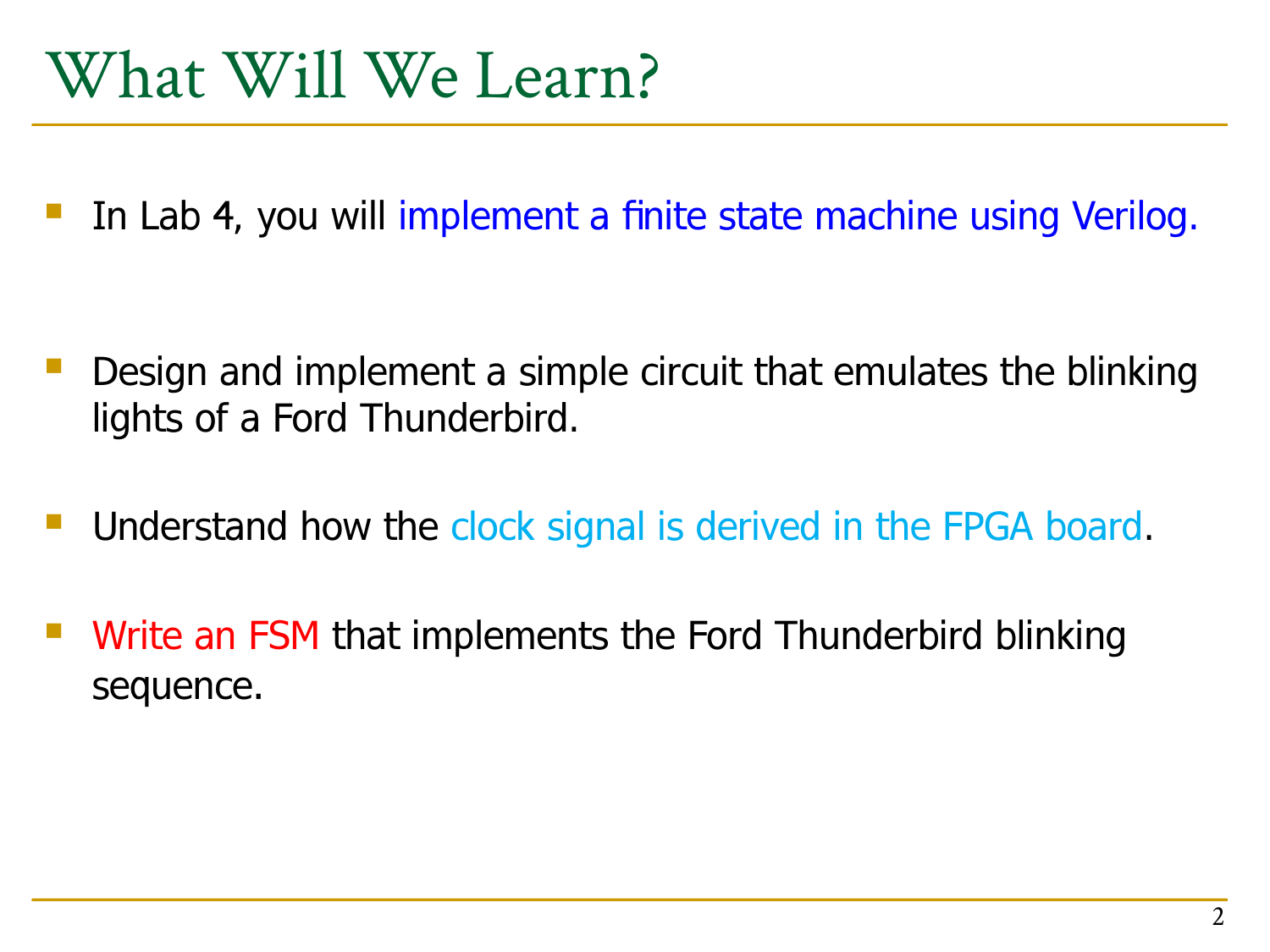

# What Will We Learn?
In Lab 4, you will implement a finite state machine using Verilog.

Design and implement a simple circuit that emulates the blinking lights of a Ford Thunderbird.

Understand how the clock signal is derived in the FPGA board.

Write an FSM that implements the Ford Thunderbird blinking sequence.

2